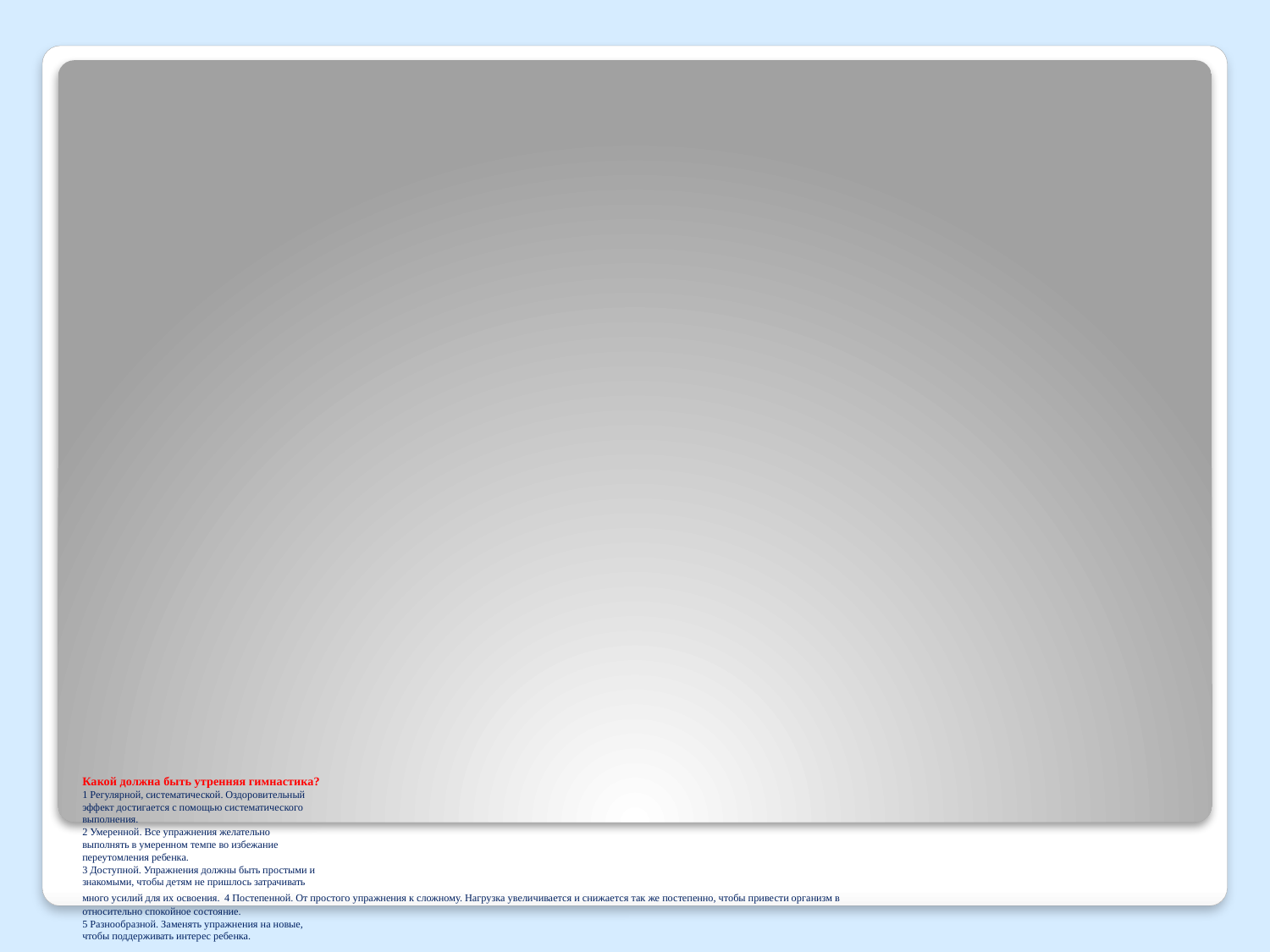

# Какой должна быть утренняя гимнастика? 1 Регулярной, систематической. Оздоровительный эффект достигается с помощью систематического выполнения. 2 Умеренной. Все упражнения желательно выполнять в умеренном темпе во избежание переутомления ребенка. 3 Доступной. Упражнения должны быть простыми и знакомыми, чтобы детям не пришлось затрачивать много усилий для их освоения. 4 Постепенной. От простого упражнения к сложному. Нагрузка увеличивается и снижается так же постепенно, чтобы привести организм в относительно спокойное состояние. 5 Разнообразной. Заменять упражнения на новые, чтобы поддерживать интерес ребенка.